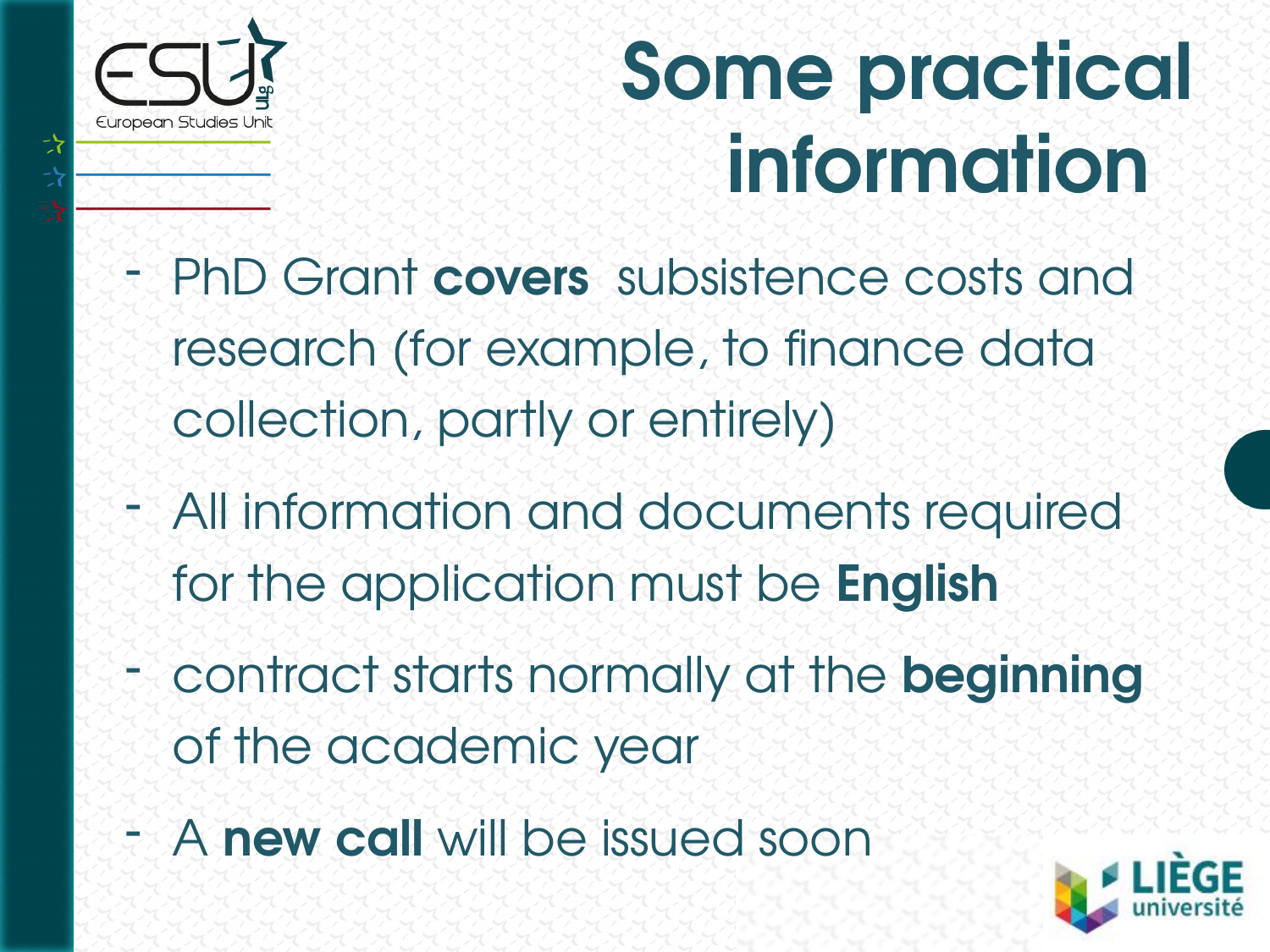

# Some practical information
PhD Grant covers  subsistence costs and research (for example, to finance data collection, partly or entirely)
All information and documents required for the application must be English
contract starts normally at the beginning of the academic year
A new call will be issued soon